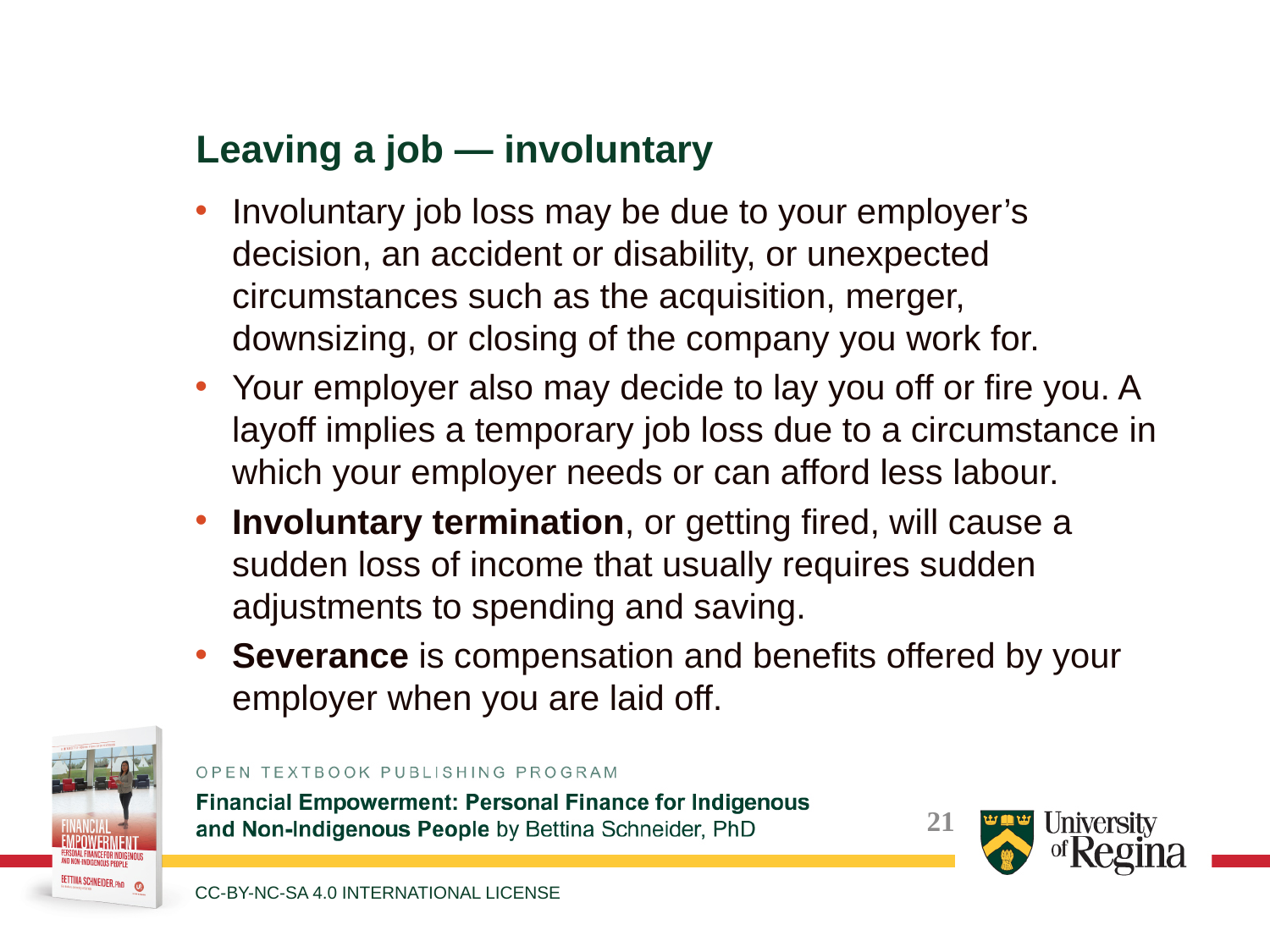

Leaving a job — involuntary
Involuntary job loss may be due to your employer’s decision, an accident or disability, or unexpected circumstances such as the acquisition, merger, downsizing, or closing of the company you work for.
Your employer also may decide to lay you off or fire you. A layoff implies a temporary job loss due to a circumstance in which your employer needs or can afford less labour.
Involuntary termination, or getting fired, will cause a sudden loss of income that usually requires sudden adjustments to spending and saving.
Severance is compensation and benefits offered by your employer when you are laid off.

CC-BY-NC-SA 4.0 INTERNATIONAL LICENSE